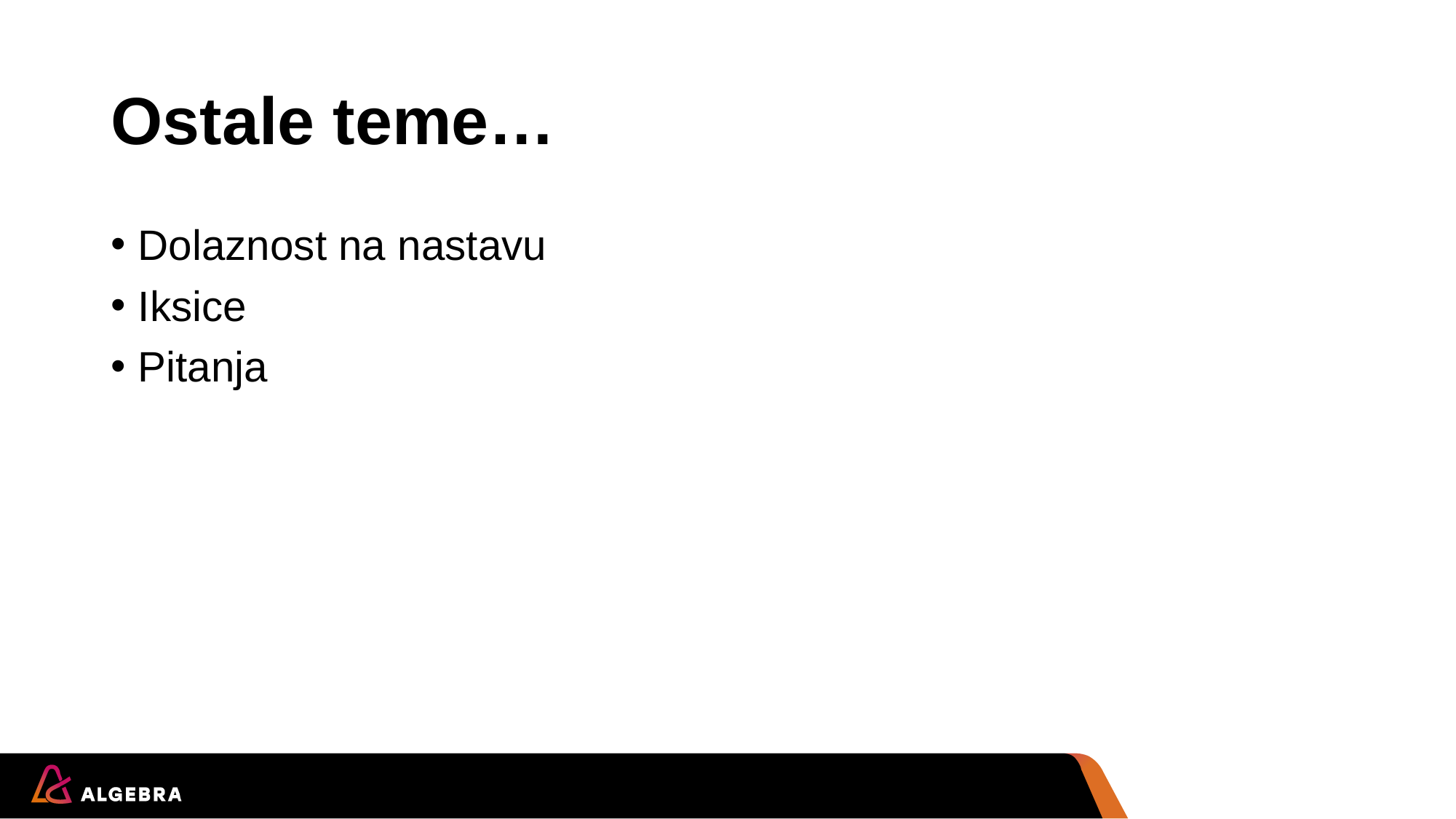

# Ostale teme…
Dolaznost na nastavu
Iksice
Pitanja